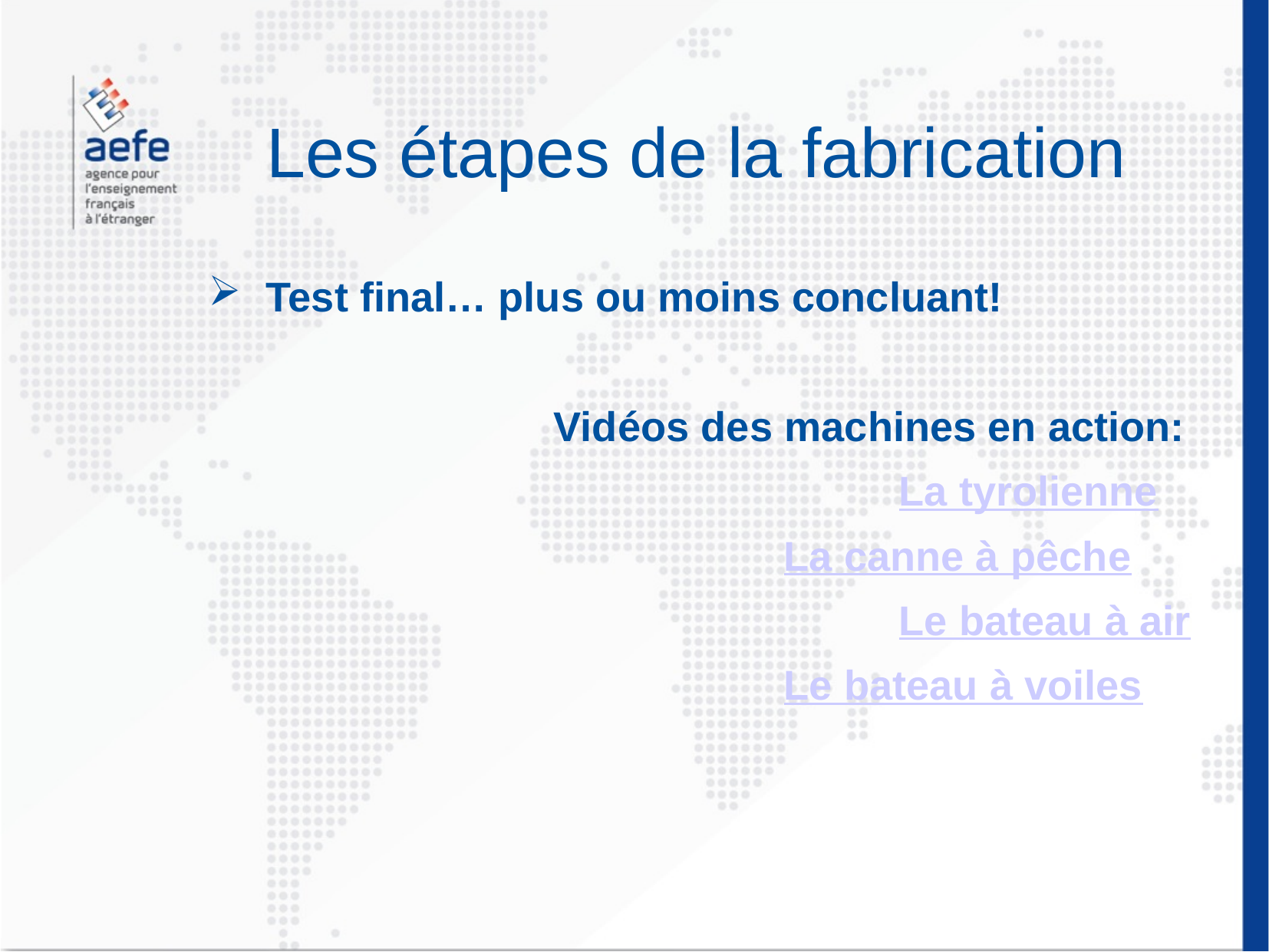

# Les étapes de la fabrication
Test final… plus ou moins concluant!

			Vidéos des machines en action:
						La tyrolienne
					La canne à pêche
						Le bateau à air
					Le bateau à voiles